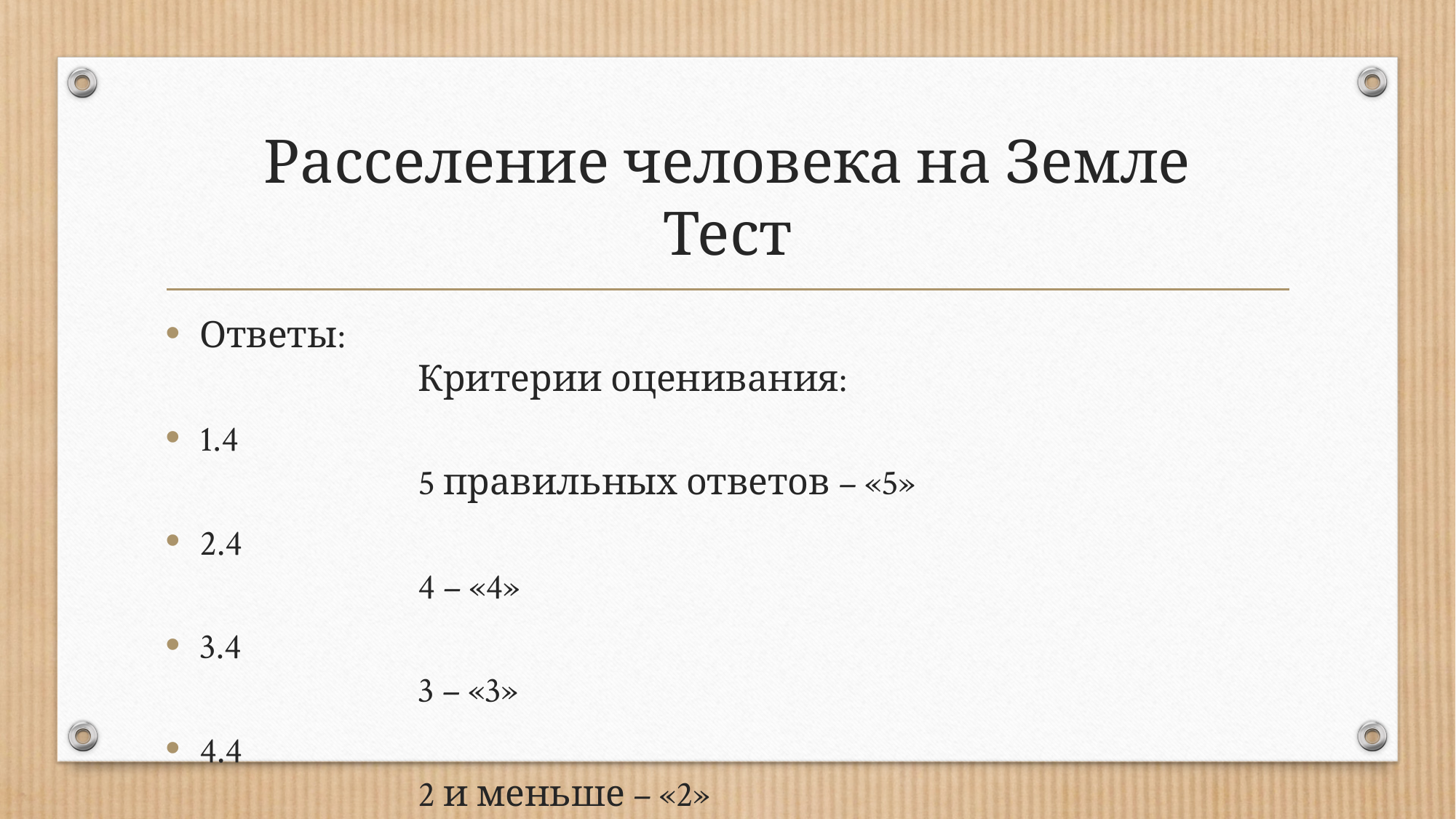

# Расселение человека на Земле Тест
Ответы:										Критерии оценивания:
1.4											5 правильных ответов – «5»
2.4											4 – «4»
3.4											3 – «3»
4.4											2 и меньше – «2»
5.2